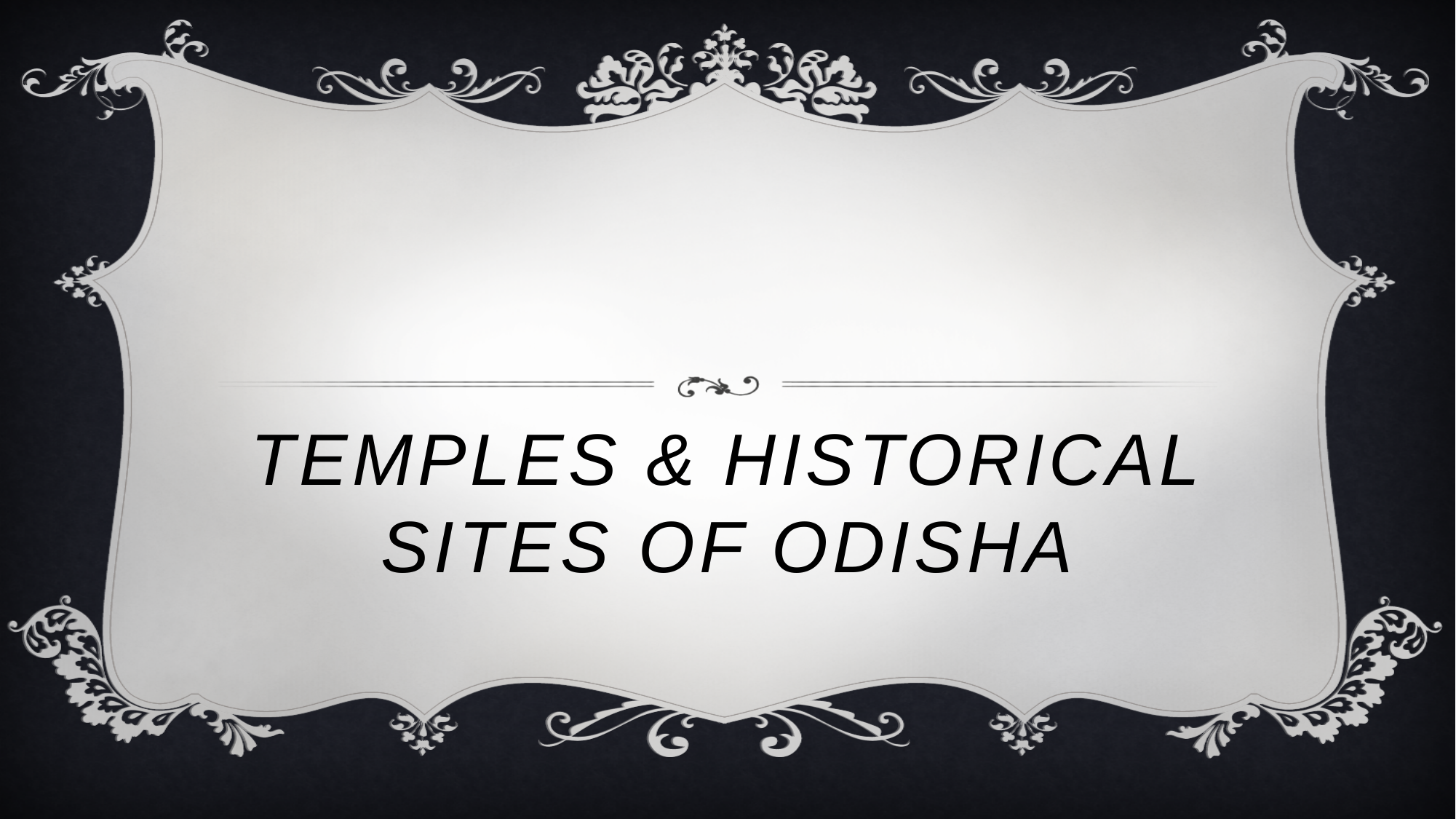

# Temples & Historical Sites of Odisha